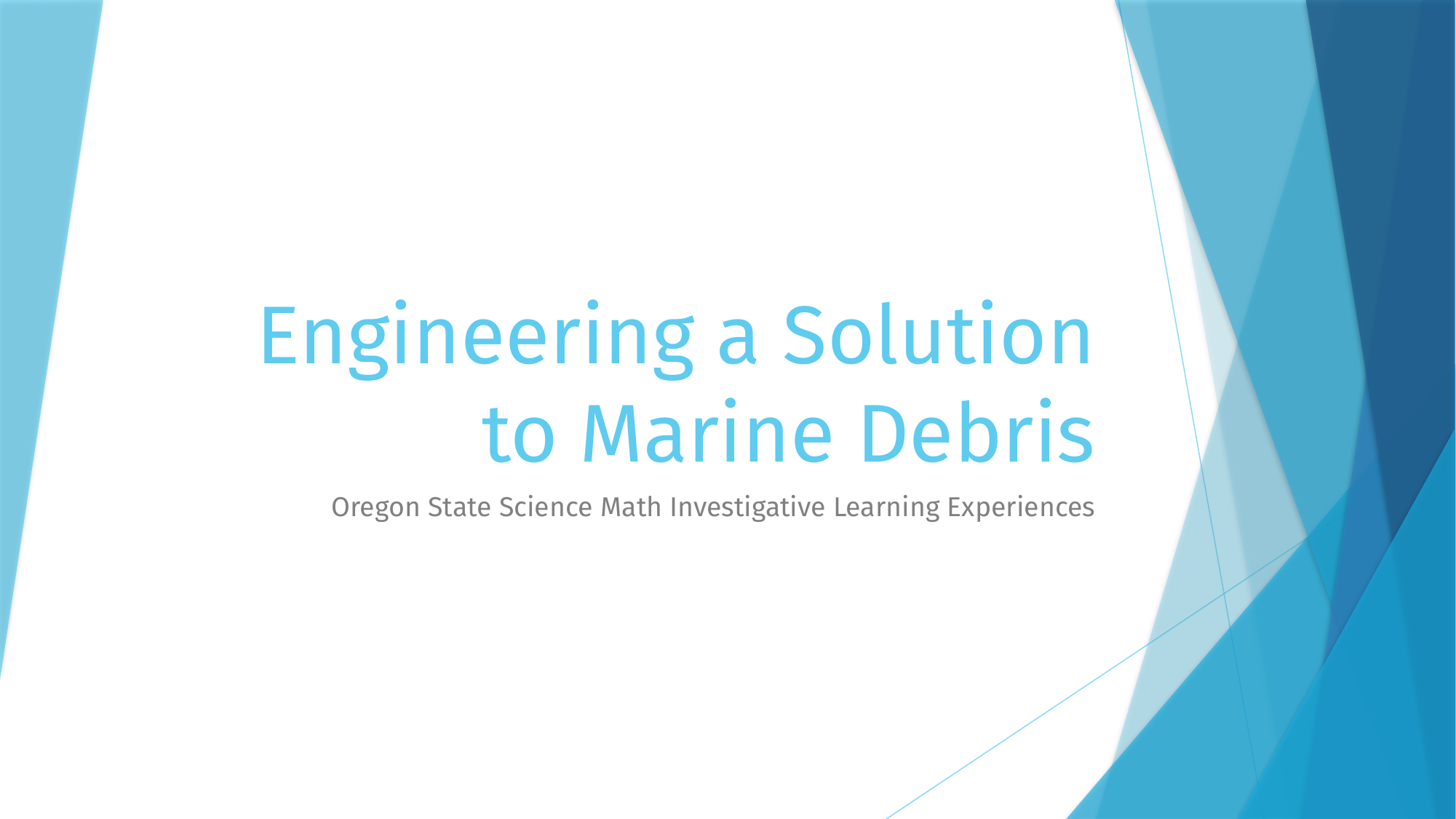

# Engineering a Solution to Marine Debris
Oregon State Science Math Investigative Learning Experiences